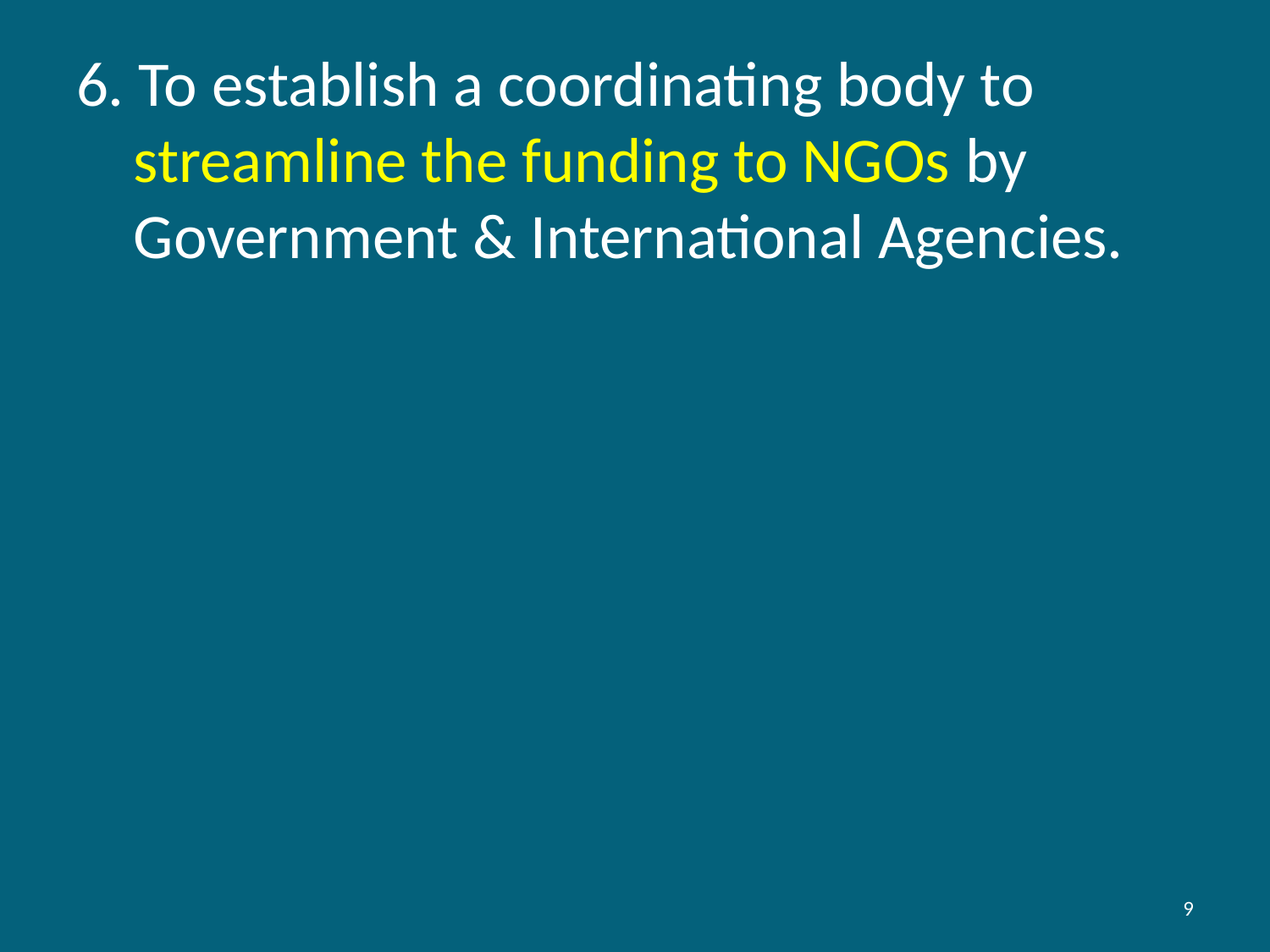

# 6. To establish a coordinating body to streamline the funding to NGOs by Government & International Agencies.

9